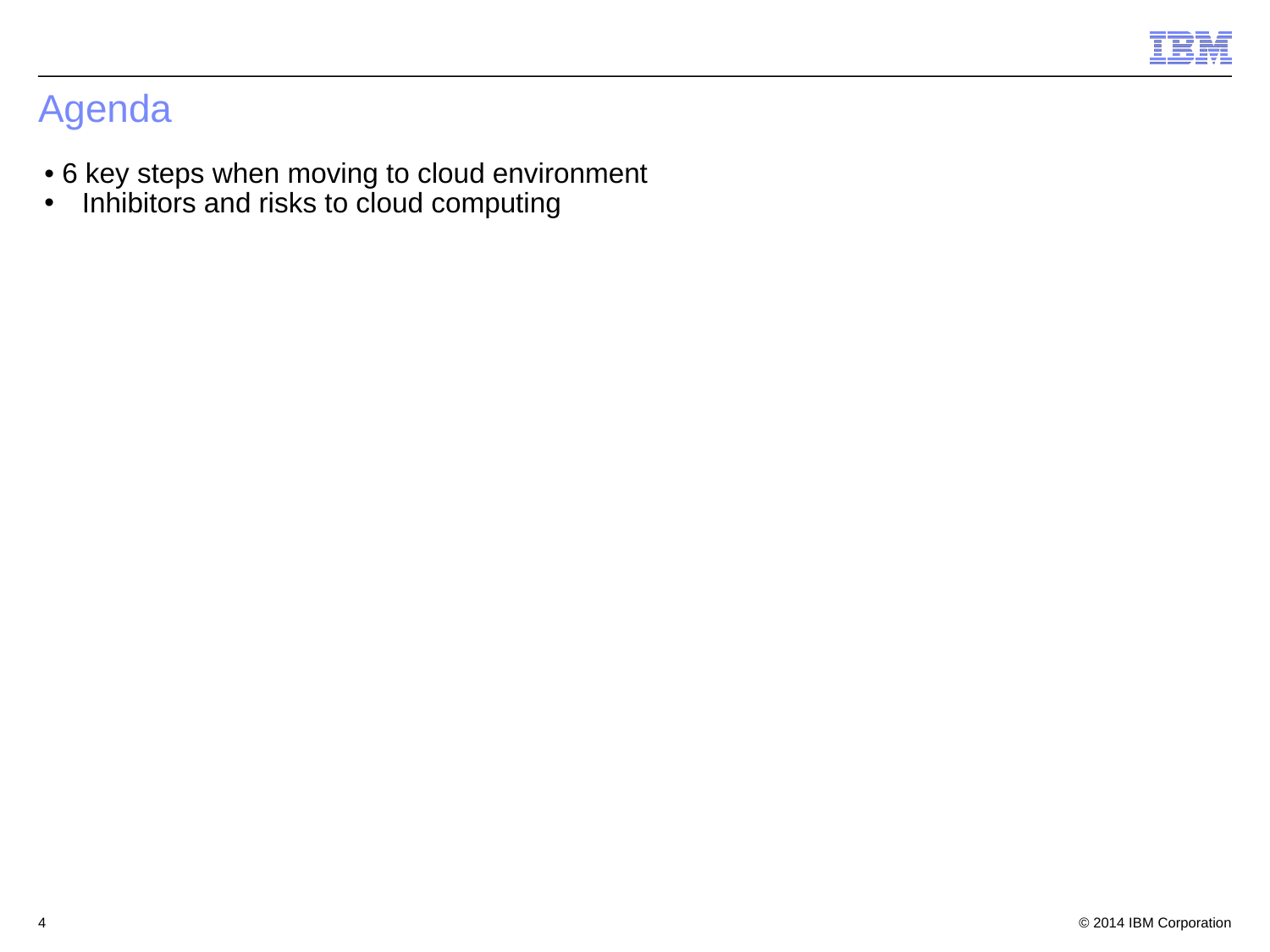

# Agenda
• 6 key steps when moving to cloud environment
 Inhibitors and risks to cloud computing
4